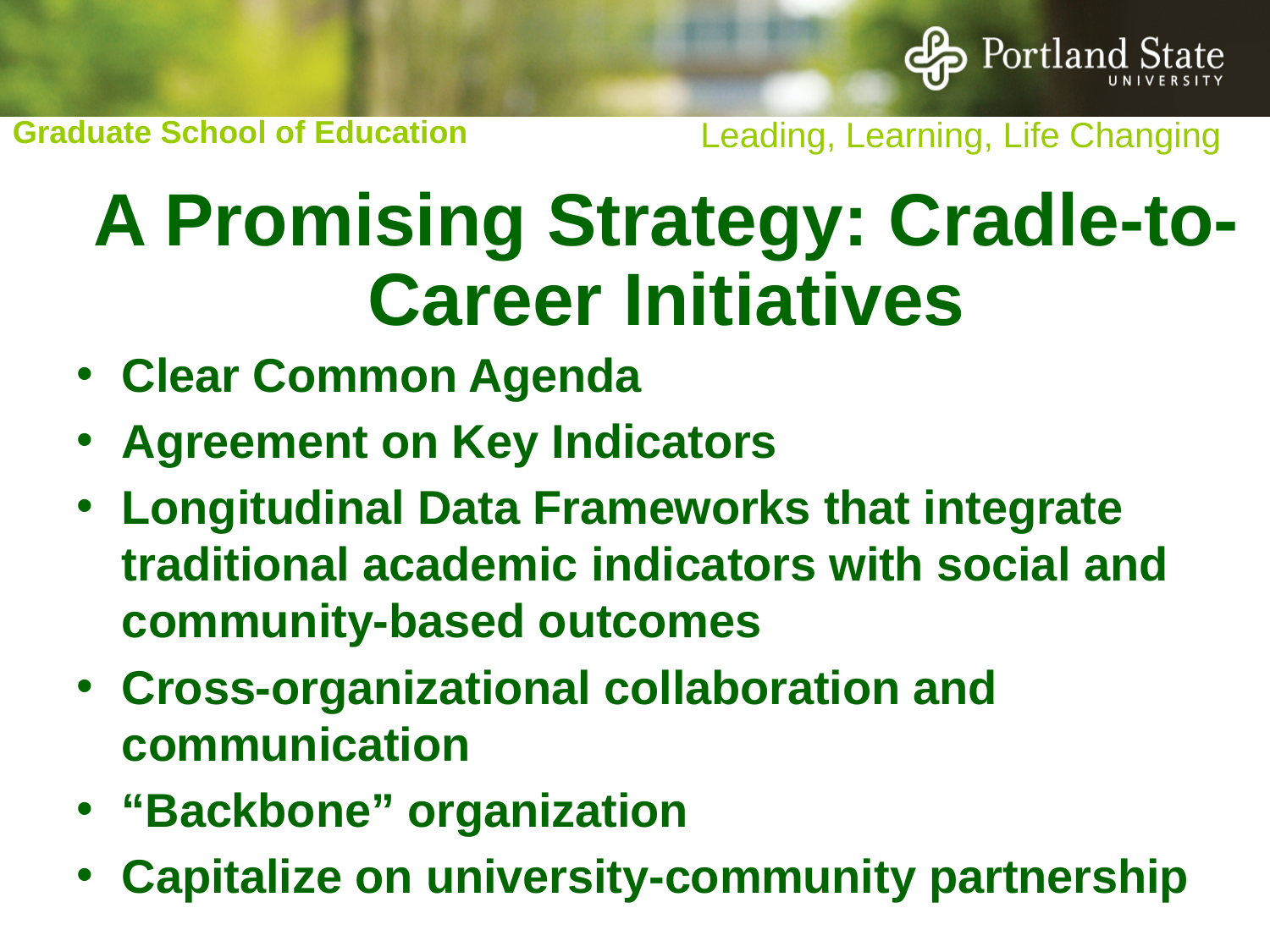

# A Promising Strategy: Cradle-to-Career Initiatives
Clear Common Agenda
Agreement on Key Indicators
Longitudinal Data Frameworks that integrate traditional academic indicators with social and community-based outcomes
Cross-organizational collaboration and communication
“Backbone” organization
Capitalize on university-community partnership